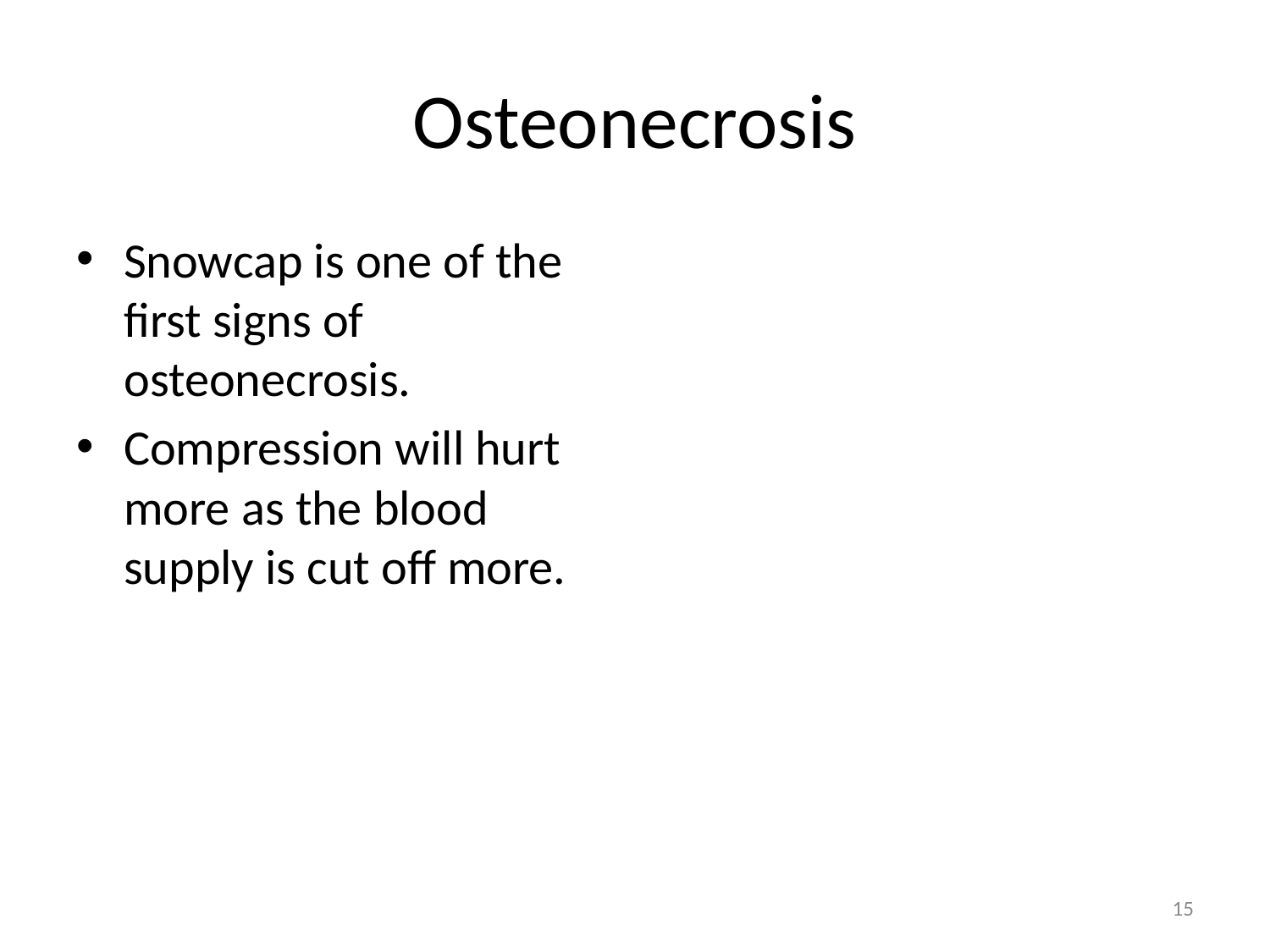

# Osteonecrosis
Snowcap is one of the first signs of osteonecrosis.
Compression will hurt more as the blood supply is cut off more.

15